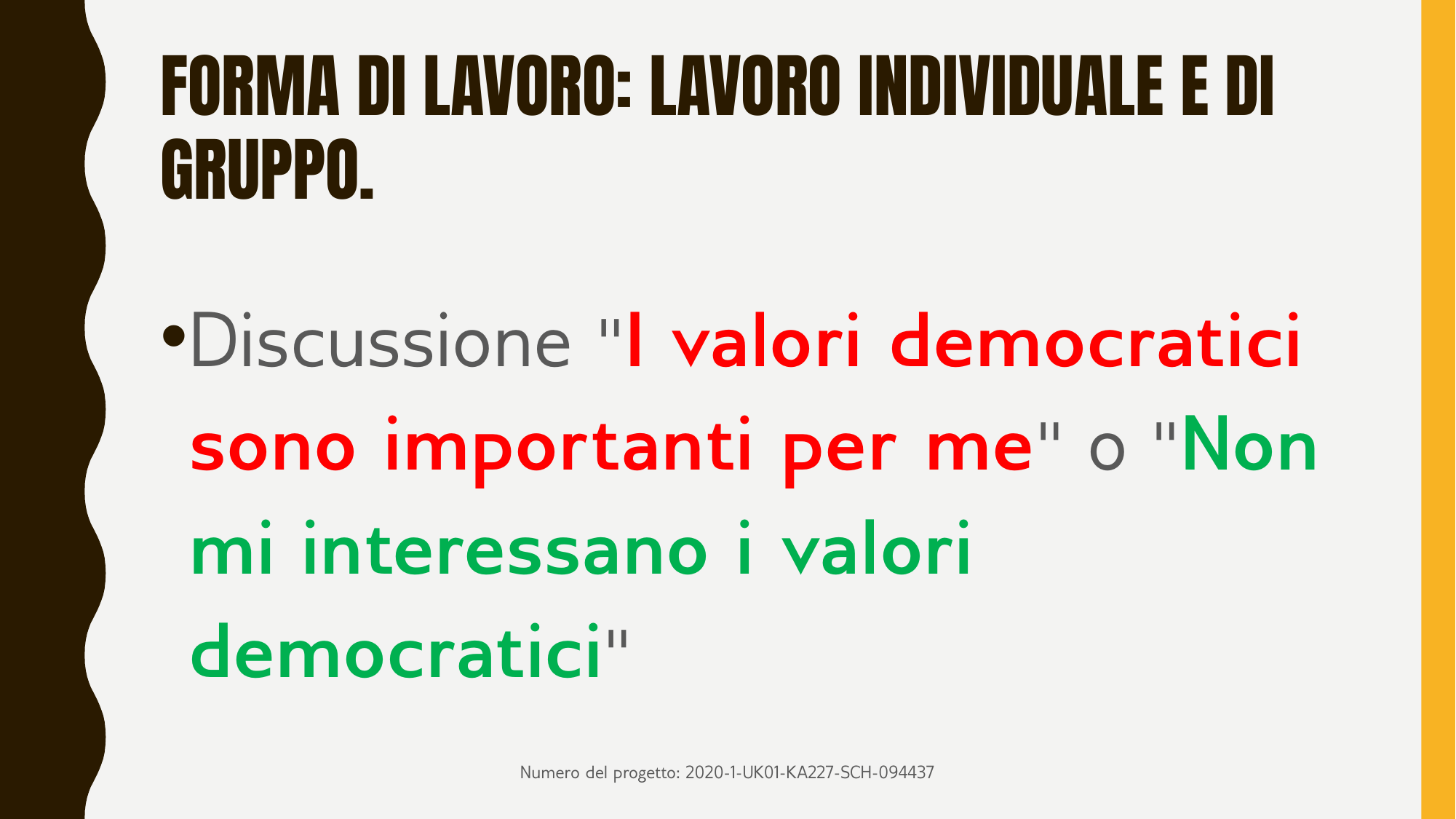

# FORMA DI LAVORO: LAVORO INDIVIDUALE E DI GRUPPO.

Discussione "I valori democratici sono importanti per me" o "Non mi interessano i valori democratici"

Numero del progetto: 2020-1-UK01-KA227-SCH-094437